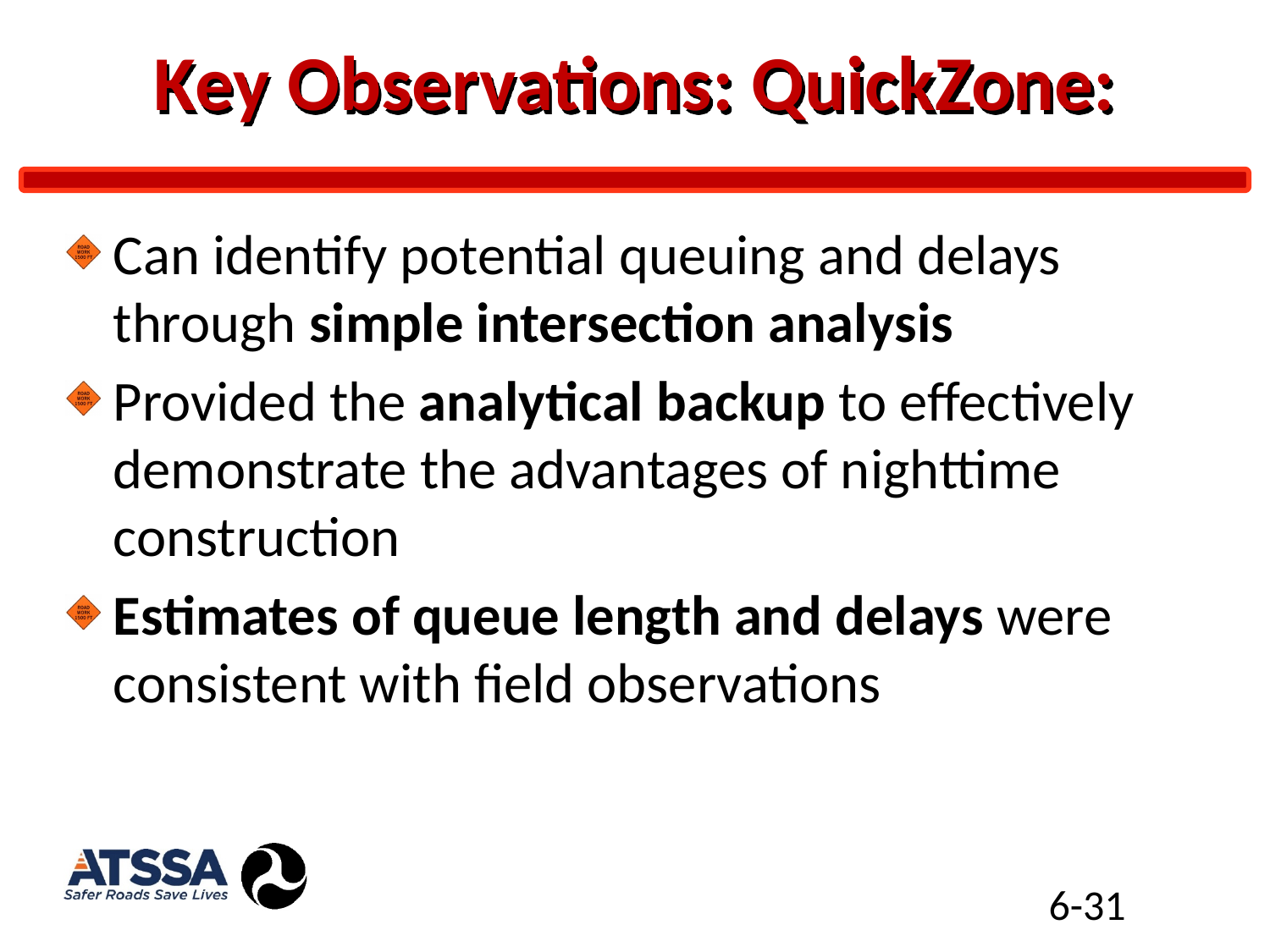

# Key Observations: QuickZone:
Can identify potential queuing and delays through simple intersection analysis
Provided the analytical backup to effectively demonstrate the advantages of nighttime construction
Estimates of queue length and delays were consistent with field observations